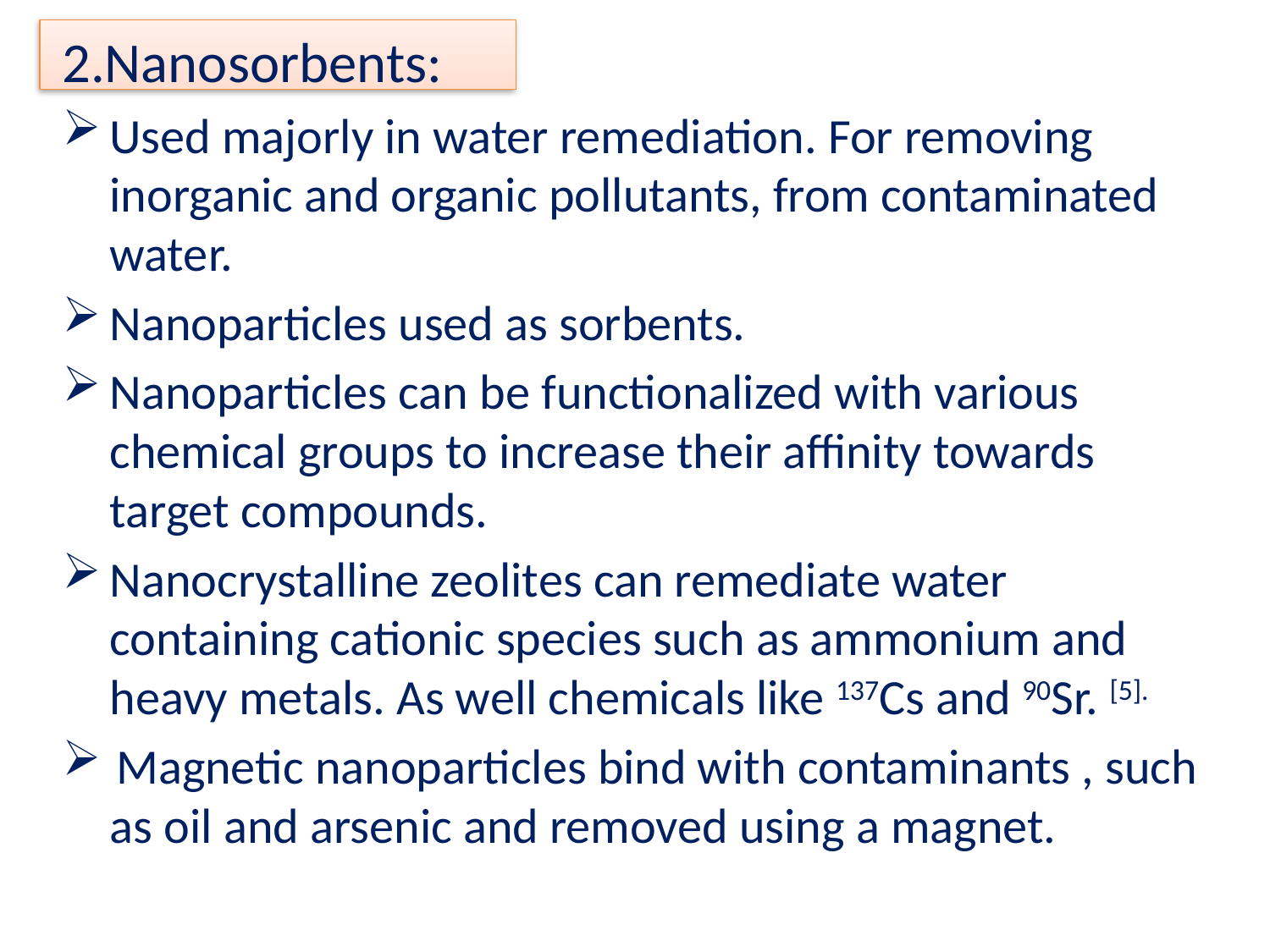

2.Nanosorbents:
Used majorly in water remediation. For removing inorganic and organic pollutants, from contaminated water.
Nanoparticles used as sorbents.
Nanoparticles can be functionalized with various chemical groups to increase their affinity towards target compounds.
Nanocrystalline zeolites can remediate water containing cationic species such as ammonium and heavy metals. As well chemicals like 137Cs and 90Sr. [5].
 Magnetic nanoparticles bind with contaminants , such as oil and arsenic and removed using a magnet.